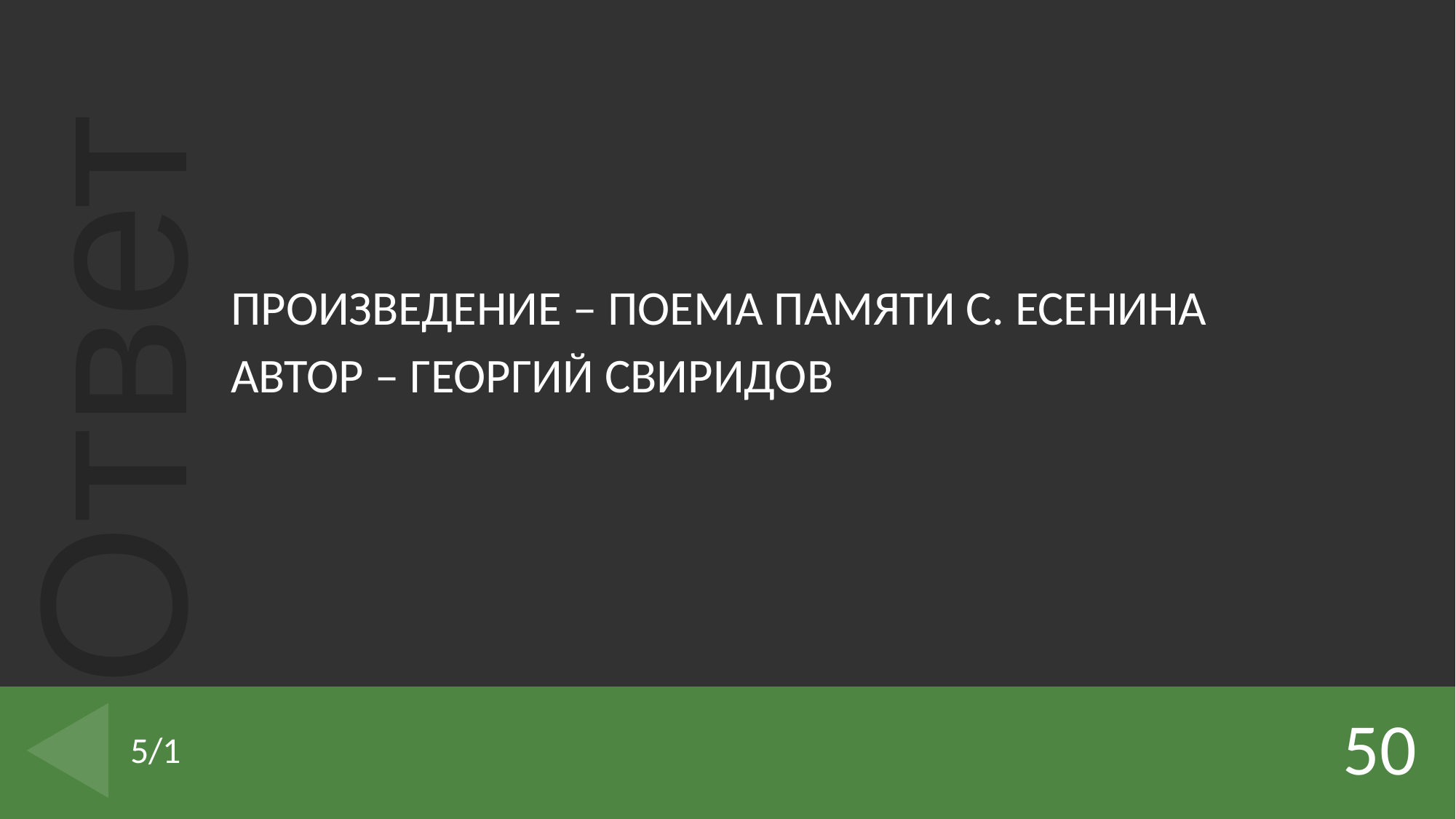

ПРОИЗВЕДЕНИЕ – ПОЕМА ПАМЯТИ С. ЕСЕНИНА
АВТОР – ГЕОРГИЙ СВИРИДОВ
50
# 5/1